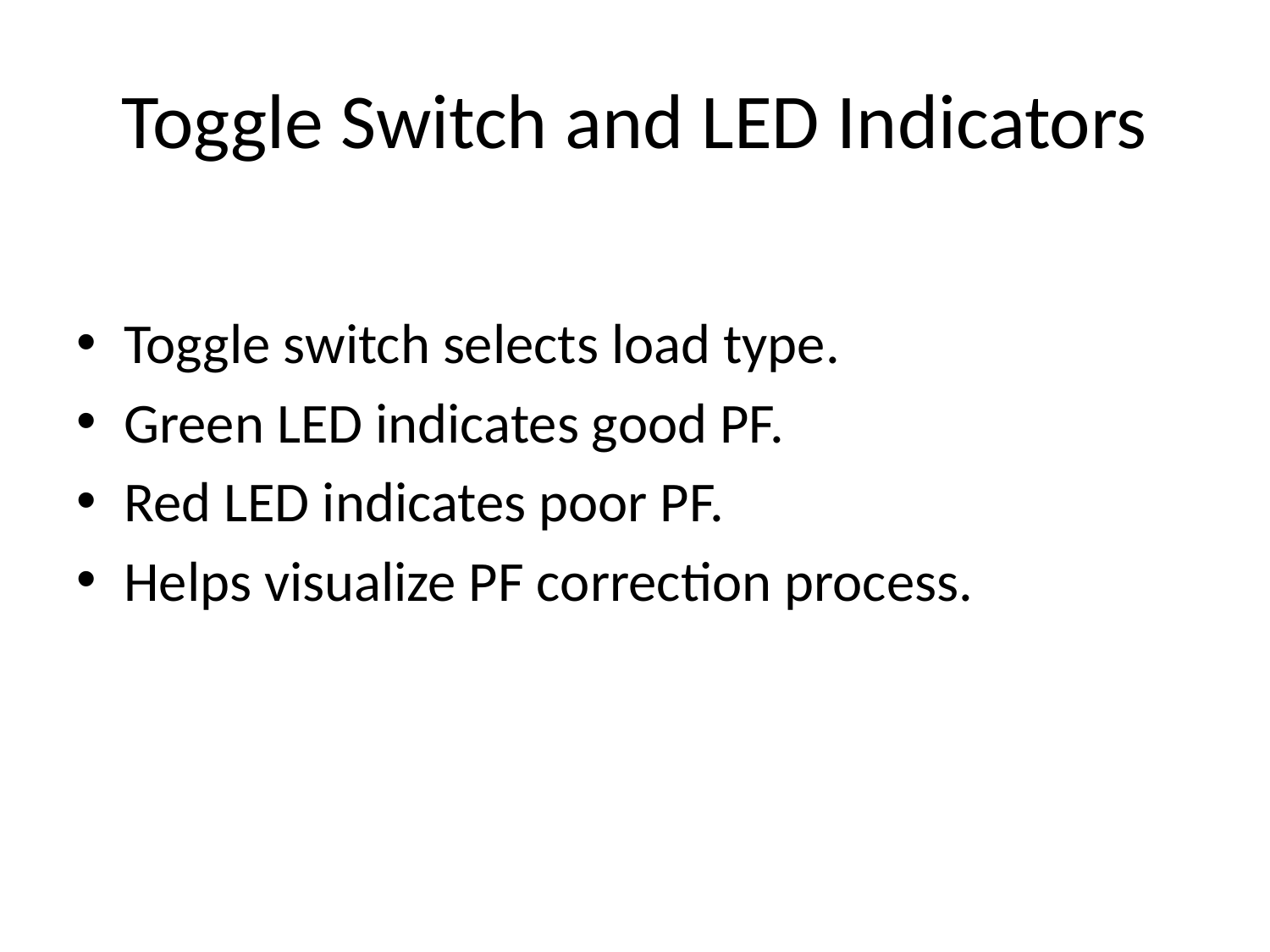

# Toggle Switch and LED Indicators

Toggle switch selects load type.
Green LED indicates good PF.
Red LED indicates poor PF.
Helps visualize PF correction process.